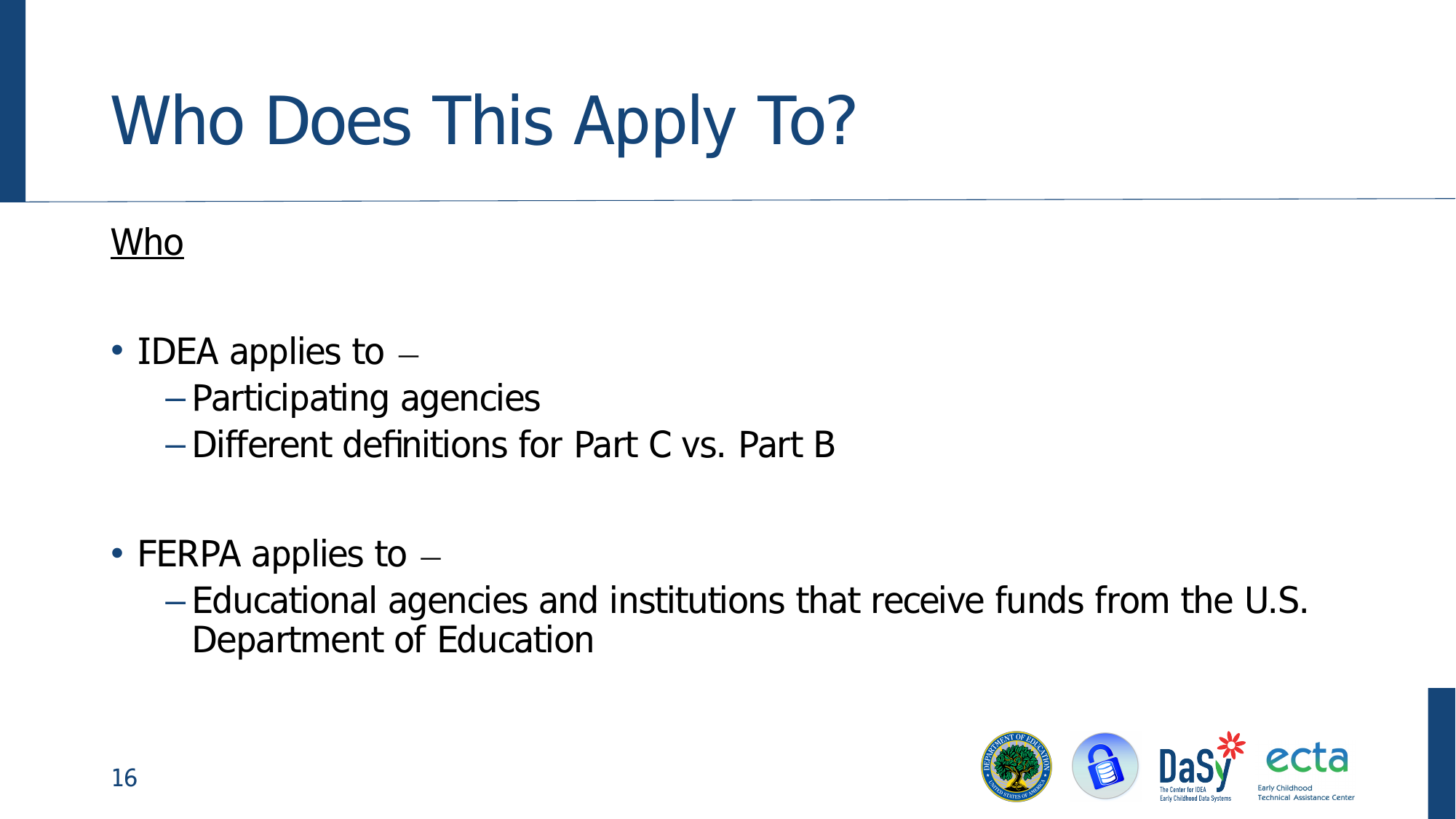

# Who Does This Apply To?
Who
IDEA applies to —
Participating agencies
Different definitions for Part C vs. Part B
FERPA applies to —
Educational agencies and institutions that receive funds from the U.S. Department of Education